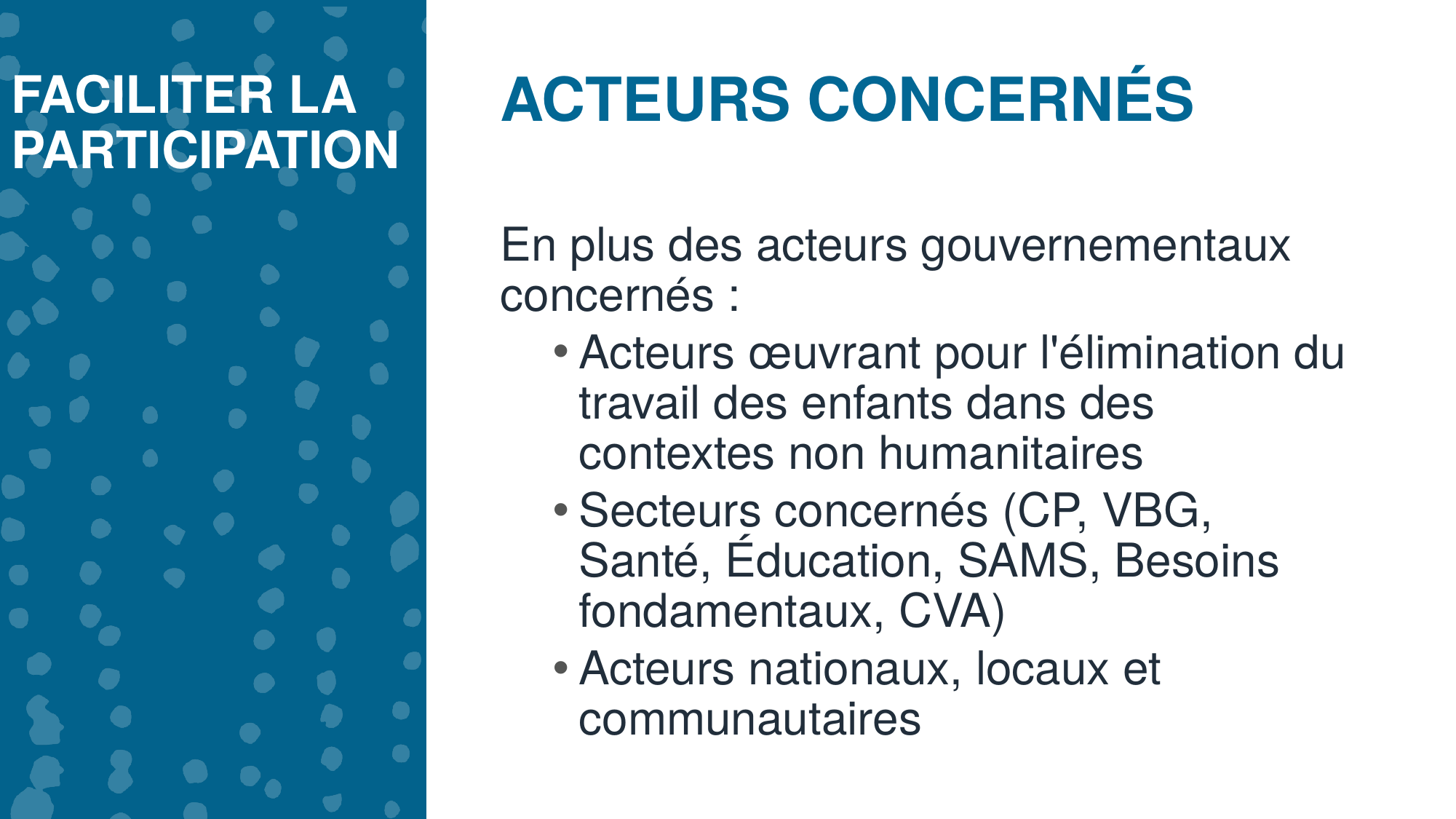

FACILITER LA PARTICIPATION

ACTEURS CONCERNÉS
En plus des acteurs gouvernementaux concernés :
Acteurs œuvrant pour l'élimination du travail des enfants dans des contextes non humanitaires
Secteurs concernés (CP, VBG, Santé, Éducation, SAMS, Besoins fondamentaux, CVA)
Acteurs nationaux, locaux et communautaires